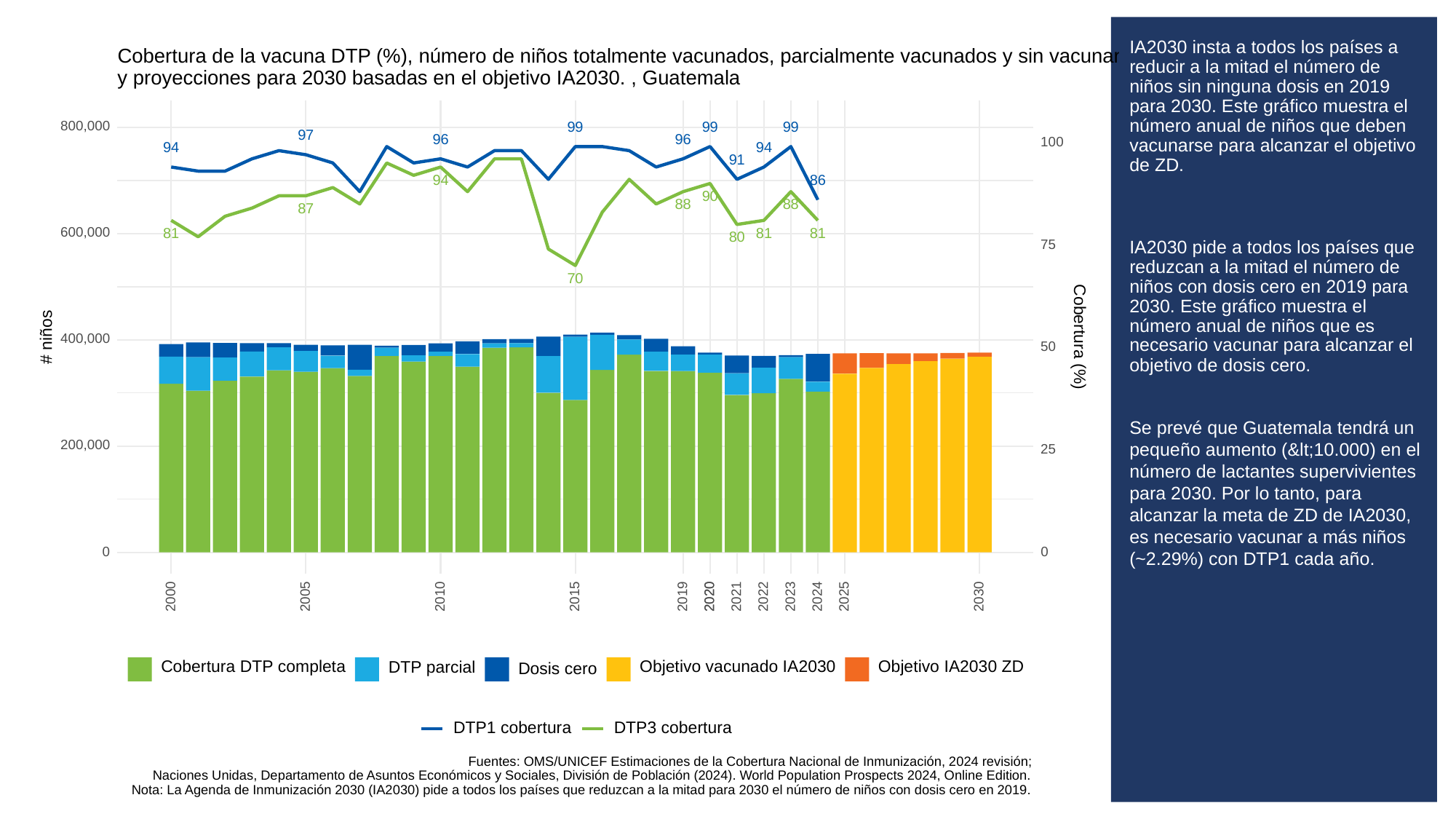

# IA2030 insta a todos los países a reducir a la mitad el número de niños sin ninguna dosis en 2019 para 2030. Este gráfico muestra el número anual de niños que deben vacunarse para alcanzar el objetivo de ZD.

IA2030 pide a todos los países que reduzcan a la mitad el número de niños con dosis cero en 2019 para 2030. Este gráfico muestra el número anual de niños que es necesario vacunar para alcanzar el objetivo de dosis cero.

Se prevé que Guatemala tendrá un pequeño aumento (&lt;10.000) en el número de lactantes supervivientes para 2030. Por lo tanto, para alcanzar la meta de ZD de IA2030, es necesario vacunar a más niños (~2.29%) con DTP1 cada año.

Cobertura de la vacuna DTP (%), número de niños totalmente vacunados, parcialmente vacunados y sin vacunar contra la DTP entre 2000 y 2024
y proyecciones para 2030 basadas en el objetivo IA2030. , Guatemala

800,000
99
99
99

97
96
96
100
94
94

91

94
86

90
88
88
87
600,000
81
81
81
80

75
70

Cobertura (%)
# niños

400,000

50

200,000
25

0
0

2023
2030
2000
2005
2010
2015
2019
2020
2020
2021
2022
2024
2025

Objetivo vacunado IA2030
Objetivo IA2030 ZD
Cobertura DTP completa
DTP parcial
Dosis cero
DTP3 cobertura
DTP1 cobertura

Fuentes: OMS/UNICEF Estimaciones de la Cobertura Nacional de Inmunización, 2024 revisión;
Naciones Unidas, Departamento de Asuntos Económicos y Sociales, División de Población (2024). World Population Prospects 2024, Online Edition.
Nota: La Agenda de Inmunización 2030 (IA2030) pide a todos los países que reduzcan a la mitad para 2030 el número de niños con dosis cero en 2019.